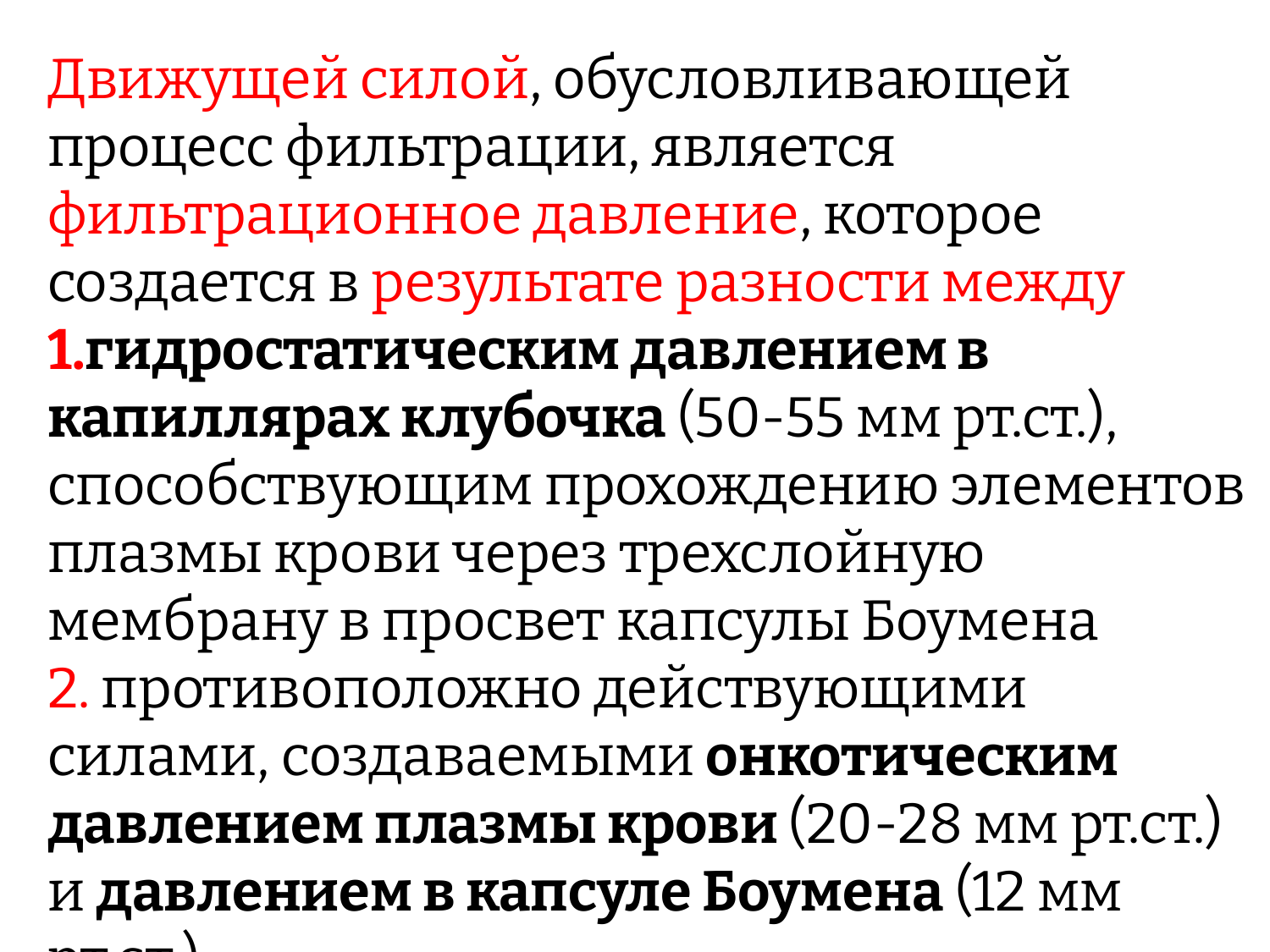

Движущей силой, обусловливающей процесс фильтрации, является фильтрационное давление, которое создается в результате разности между
1.гидростатическим давлением в капиллярах клубочка (50-55 мм рт.ст.), способствующим прохождению элементов плазмы крови через трехслойную мембрану в просвет капсулы Боумена
2. противоположно действующими силами, создаваемыми онкотическим давлением плазмы крови (20-28 мм рт.ст.) и давлением в капсуле Боумена (12 мм рт.ст.).